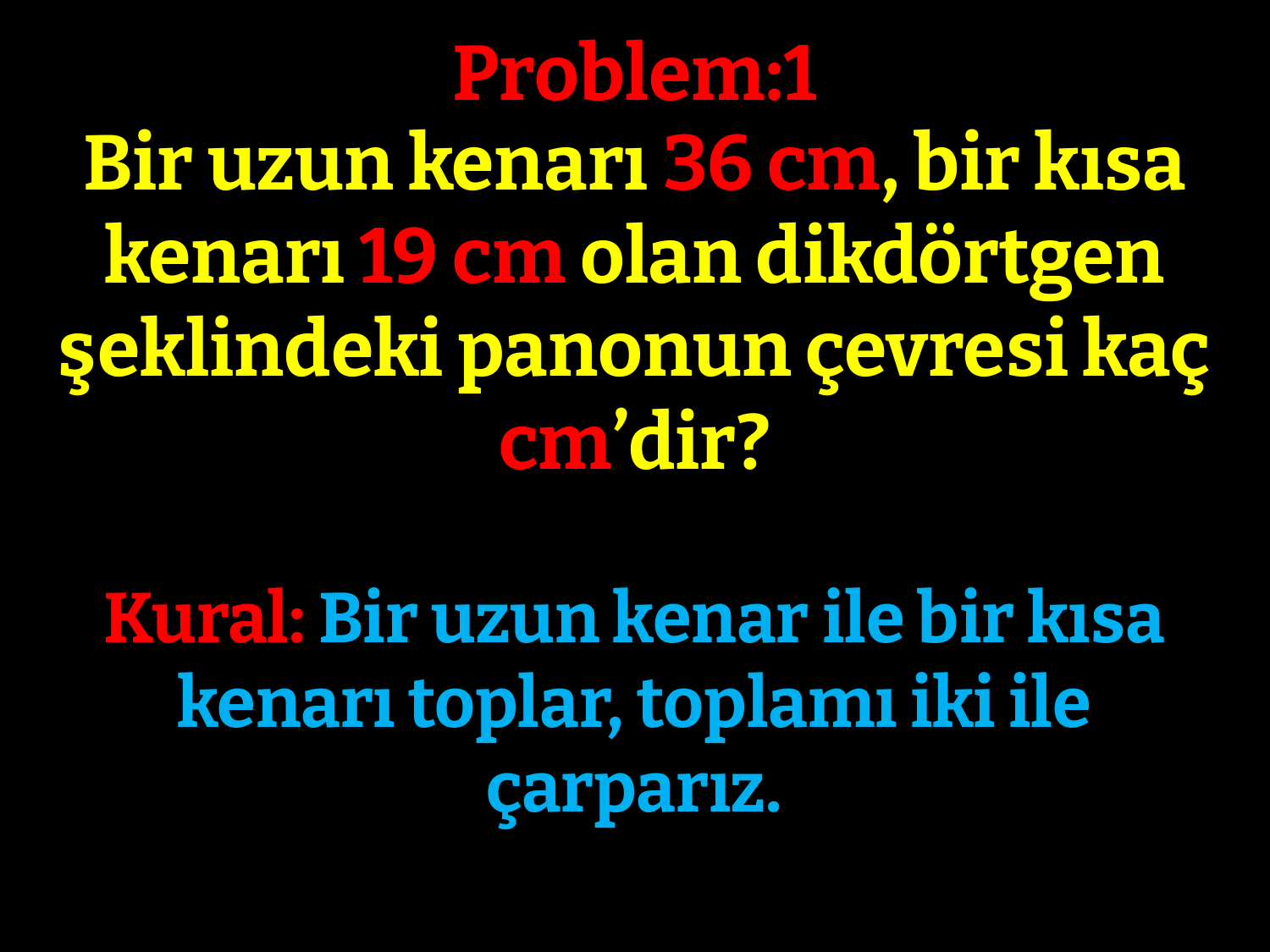

Problem:1
Bir uzun kenarı 36 cm, bir kısa kenarı 19 cm olan dikdörtgen şeklindeki panonun çevresi kaç cm’dir?
#
Kural: Bir uzun kenar ile bir kısa kenarı toplar, toplamı iki ile çarparız.